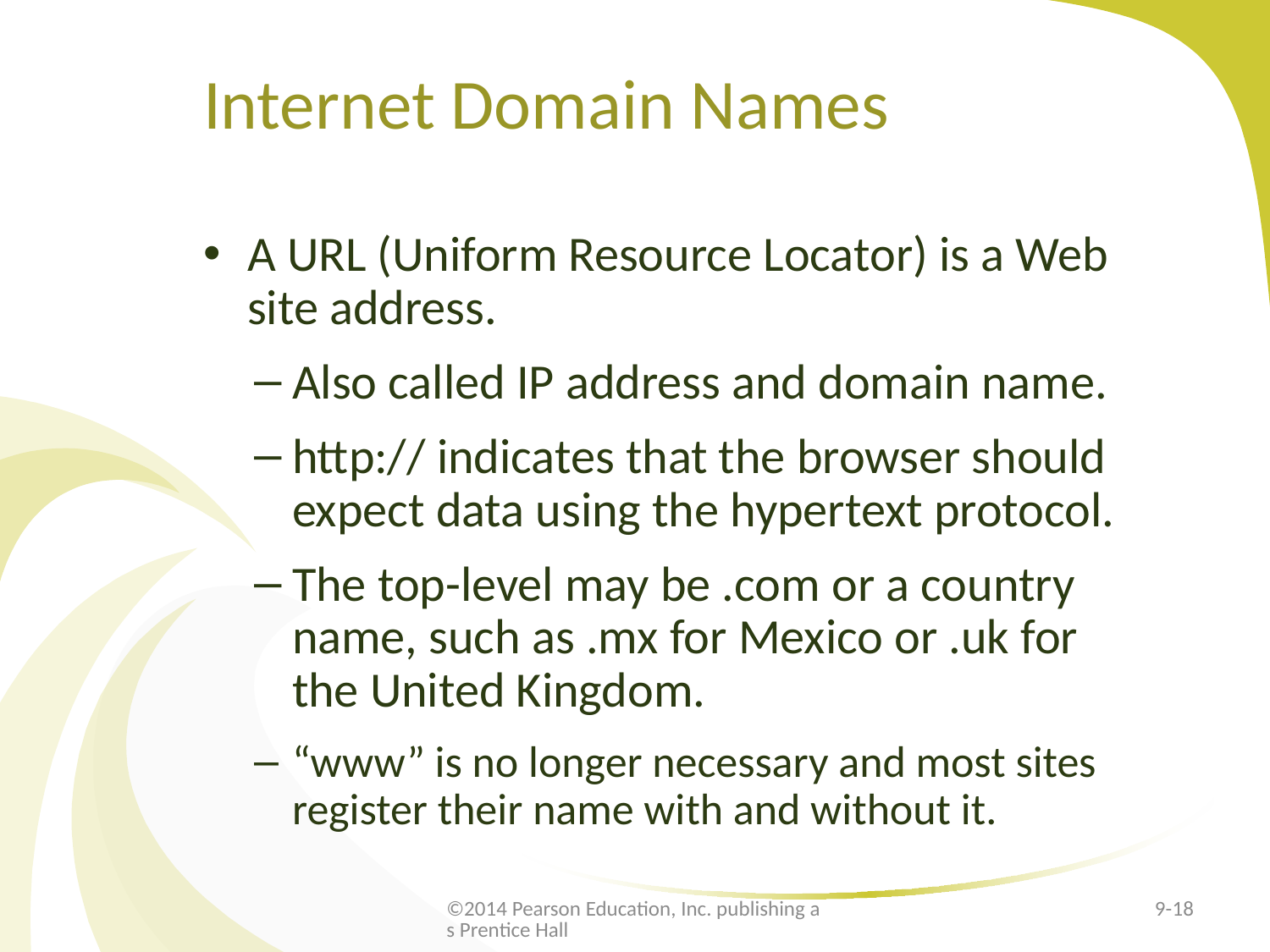

# Internet Domain Names
A URL (Uniform Resource Locator) is a Web site address.
Also called IP address and domain name.
http:// indicates that the browser should expect data using the hypertext protocol.
The top-level may be .com or a country name, such as .mx for Mexico or .uk for the United Kingdom.
“www” is no longer necessary and most sites register their name with and without it.
©2014 Pearson Education, Inc. publishing as Prentice Hall
9-18